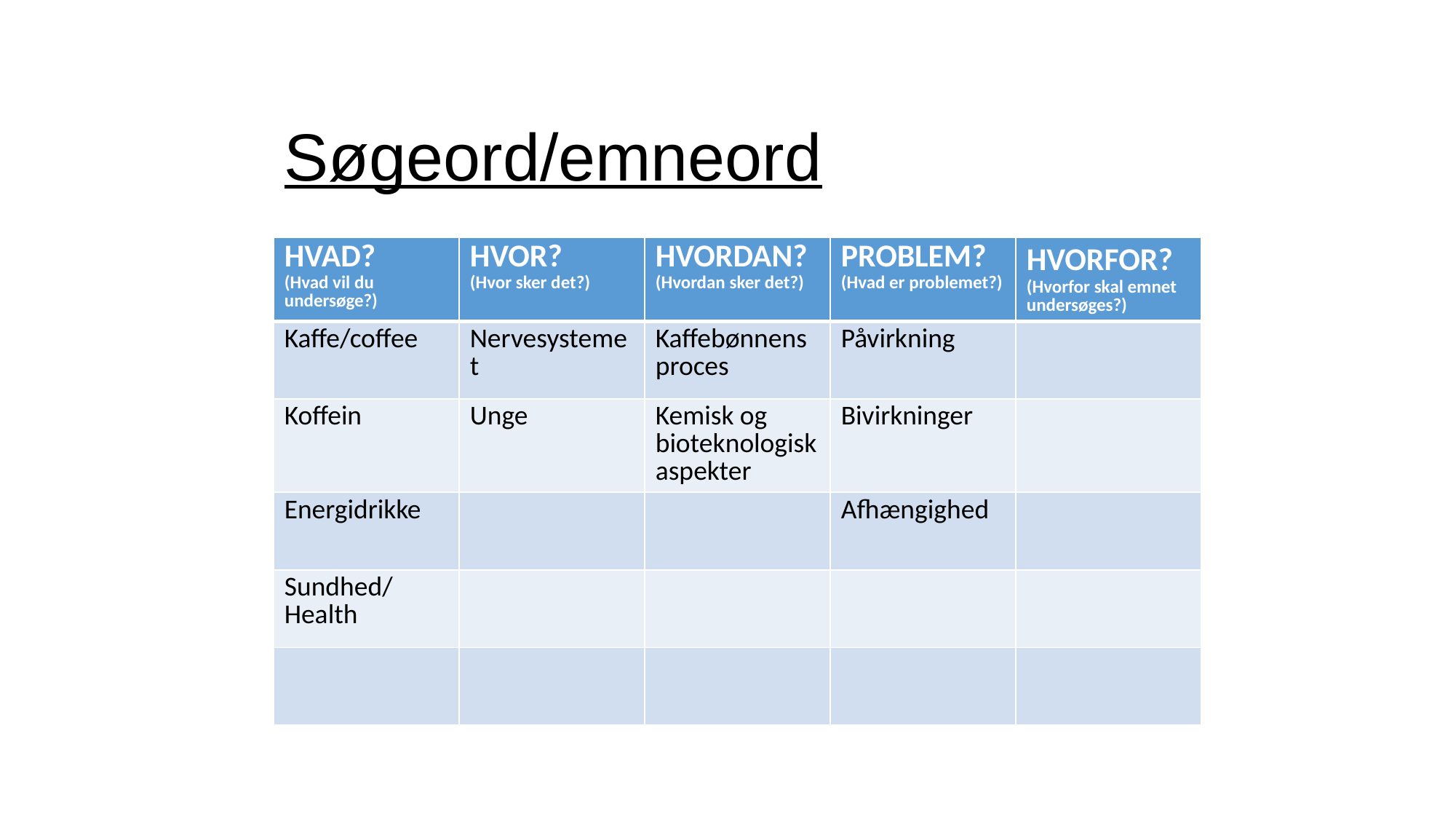

# Søgeord/emneord
| HVAD? (Hvad vil du undersøge?) | HVOR? (Hvor sker det?) | HVORDAN? (Hvordan sker det?) | PROBLEM? (Hvad er problemet?) | HVORFOR? (Hvorfor skal emnet undersøges?) |
| --- | --- | --- | --- | --- |
| Kaffe/coffee | Nervesystemet | Kaffebønnens proces | Påvirkning |  |
| Koffein | Unge | Kemisk og bioteknologisk aspekter | Bivirkninger |  |
| Energidrikke |  |  | Afhængighed |  |
| Sundhed/ Health |  |  |  |  |
|  |  |  |  |  |